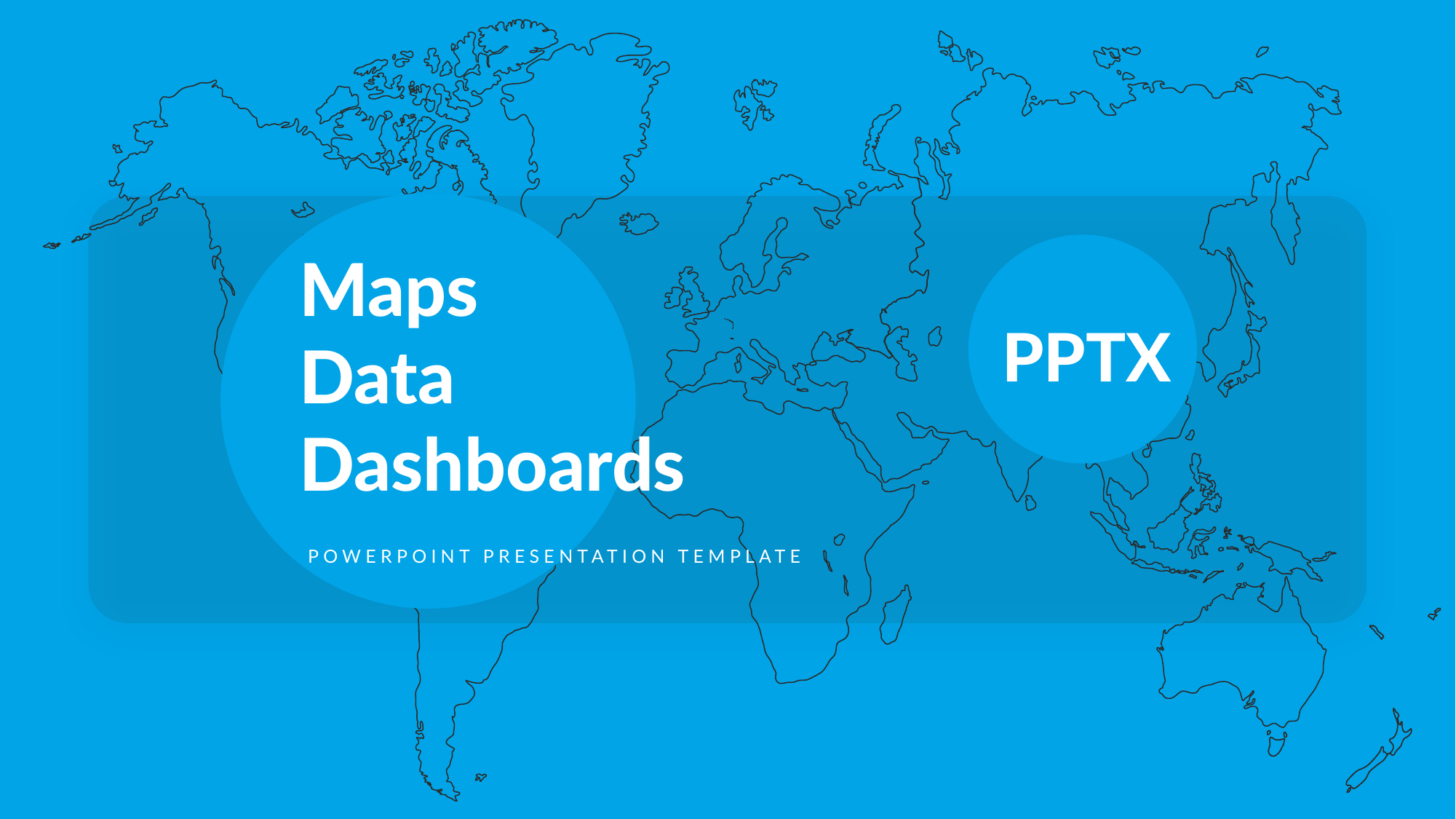

Maps
Data
Dashboards
PPTX
POWERPOINT PRESENTATION TEMPLATE